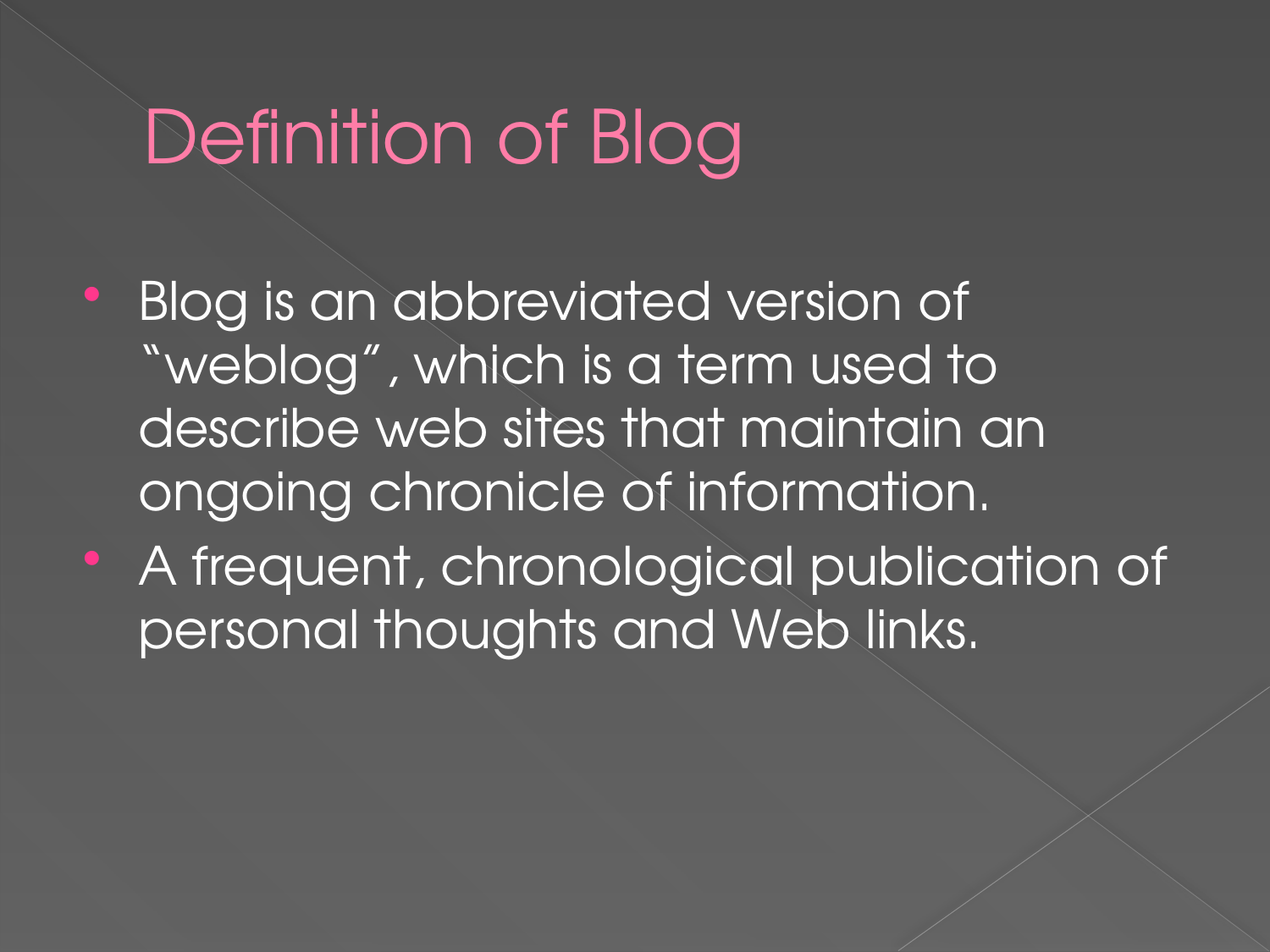

# Definition of Blog
Blog is an abbreviated version of “weblog”, which is a term used to describe web sites that maintain an ongoing chronicle of information.
A frequent, chronological publication of personal thoughts and Web links.